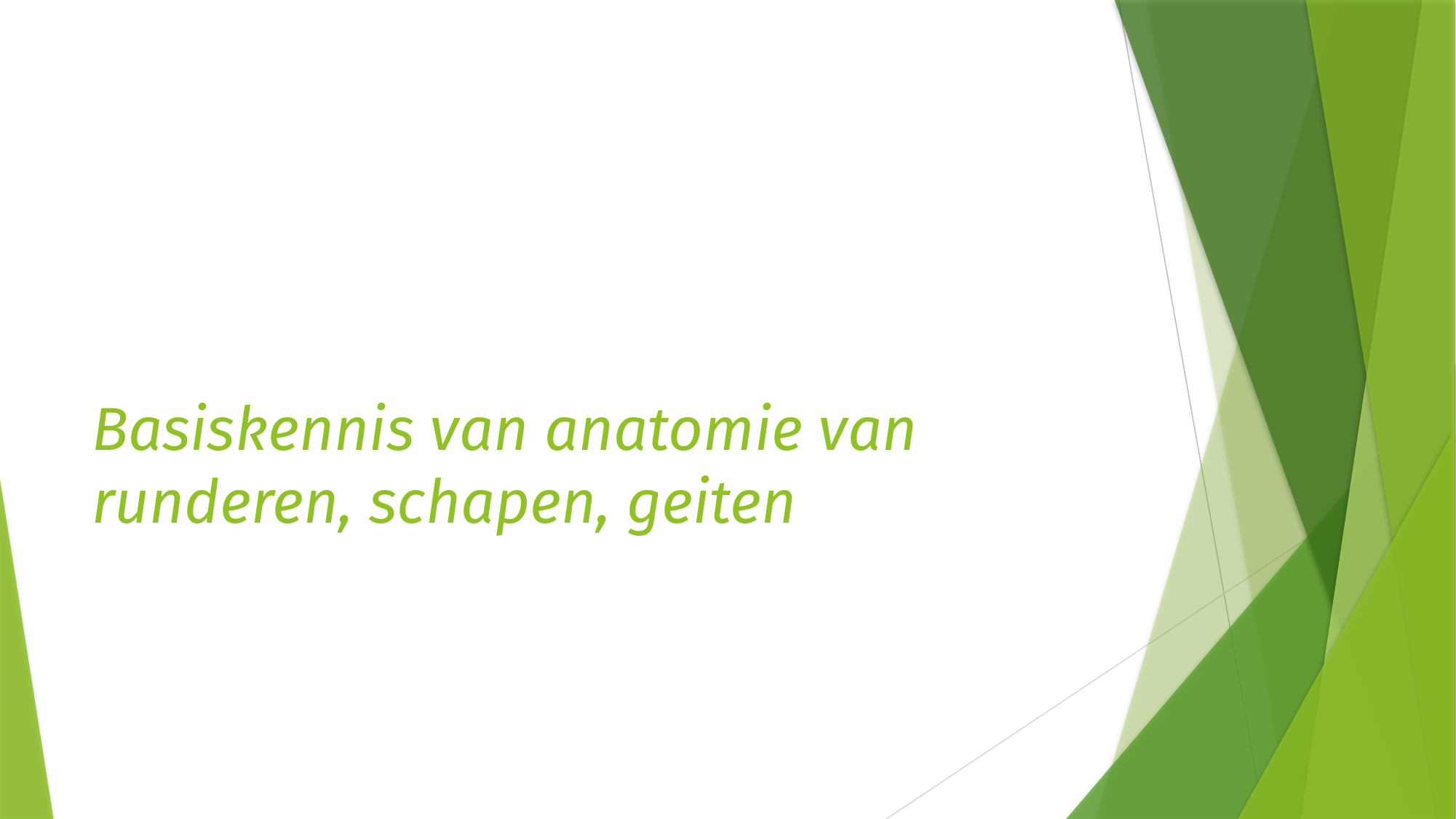

# Basiskennis van anatomie van runderen, schapen, geiten